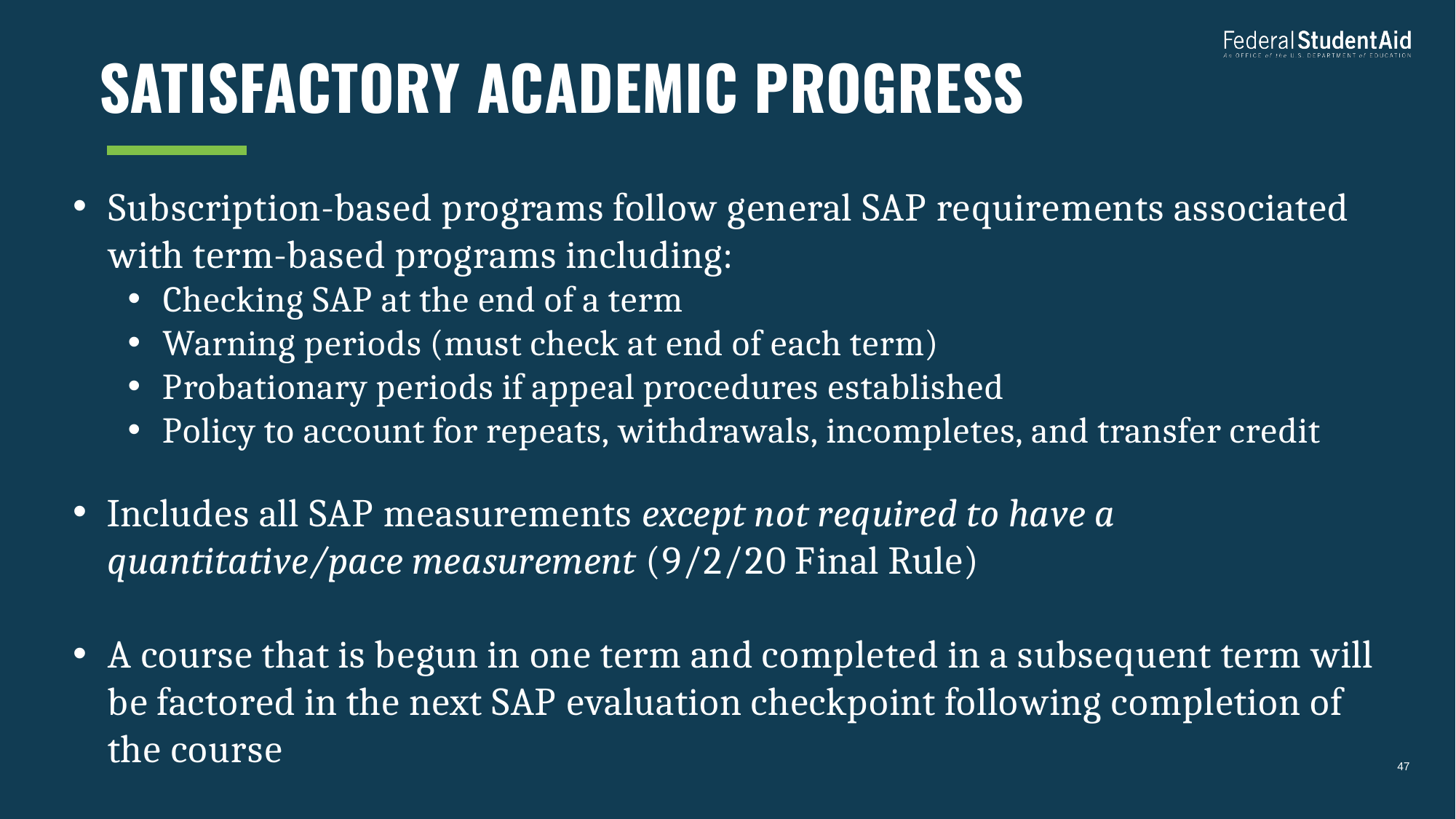

# Satisfactory academic progress
Subscription-based programs follow general SAP requirements associated with term-based programs including:
Checking SAP at the end of a term
Warning periods (must check at end of each term)
Probationary periods if appeal procedures established
Policy to account for repeats, withdrawals, incompletes, and transfer credit

Includes all SAP measurements except not required to have a quantitative/pace measurement (9/2/20 Final Rule)

A course that is begun in one term and completed in a subsequent term will be factored in the next SAP evaluation checkpoint following completion of the course
47